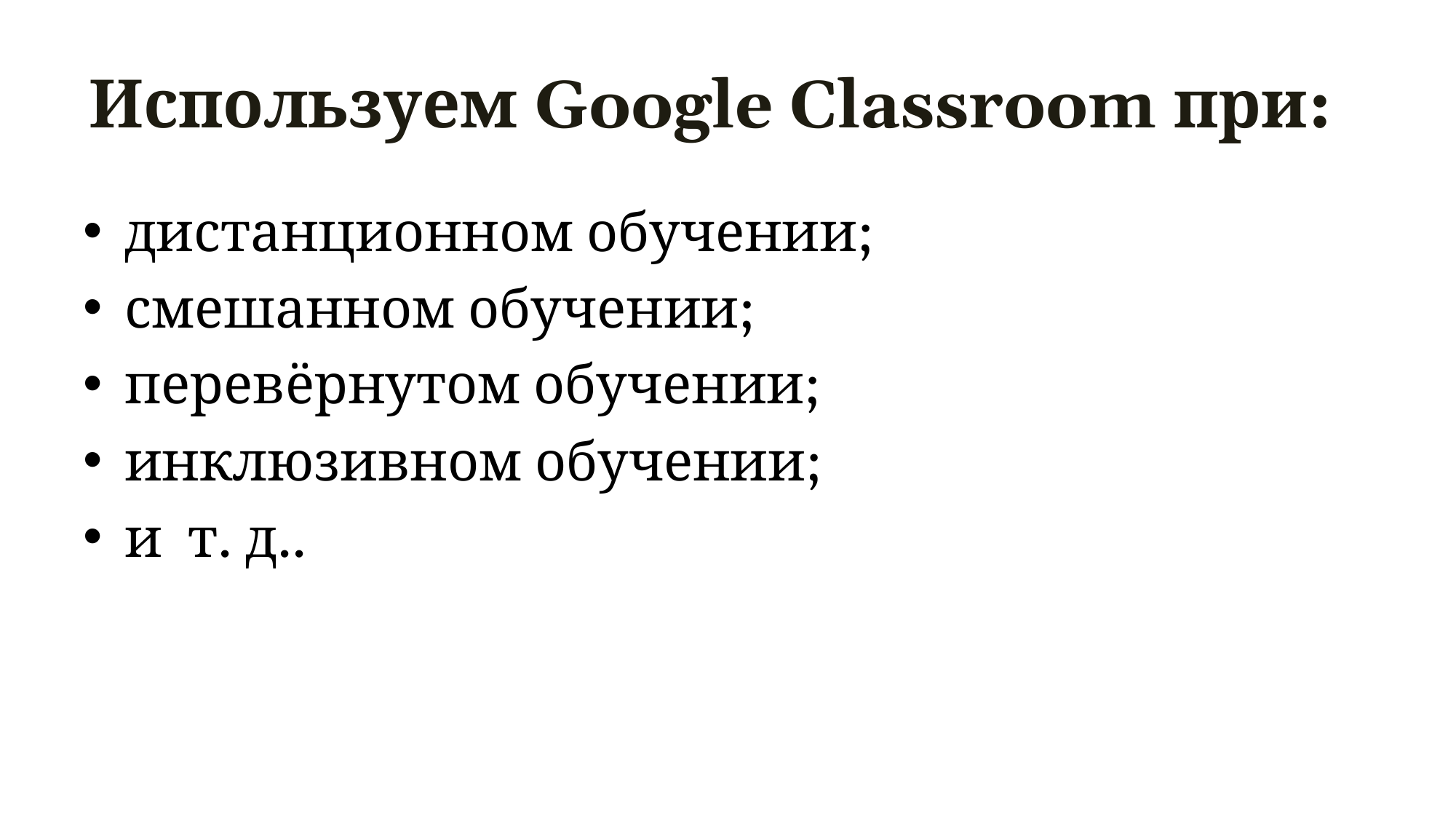

# Используем Google Classroom при:
дистанционном обучении;
смешанном обучении;
перевёрнутом обучении;
инклюзивном обучении;
и  т. д..